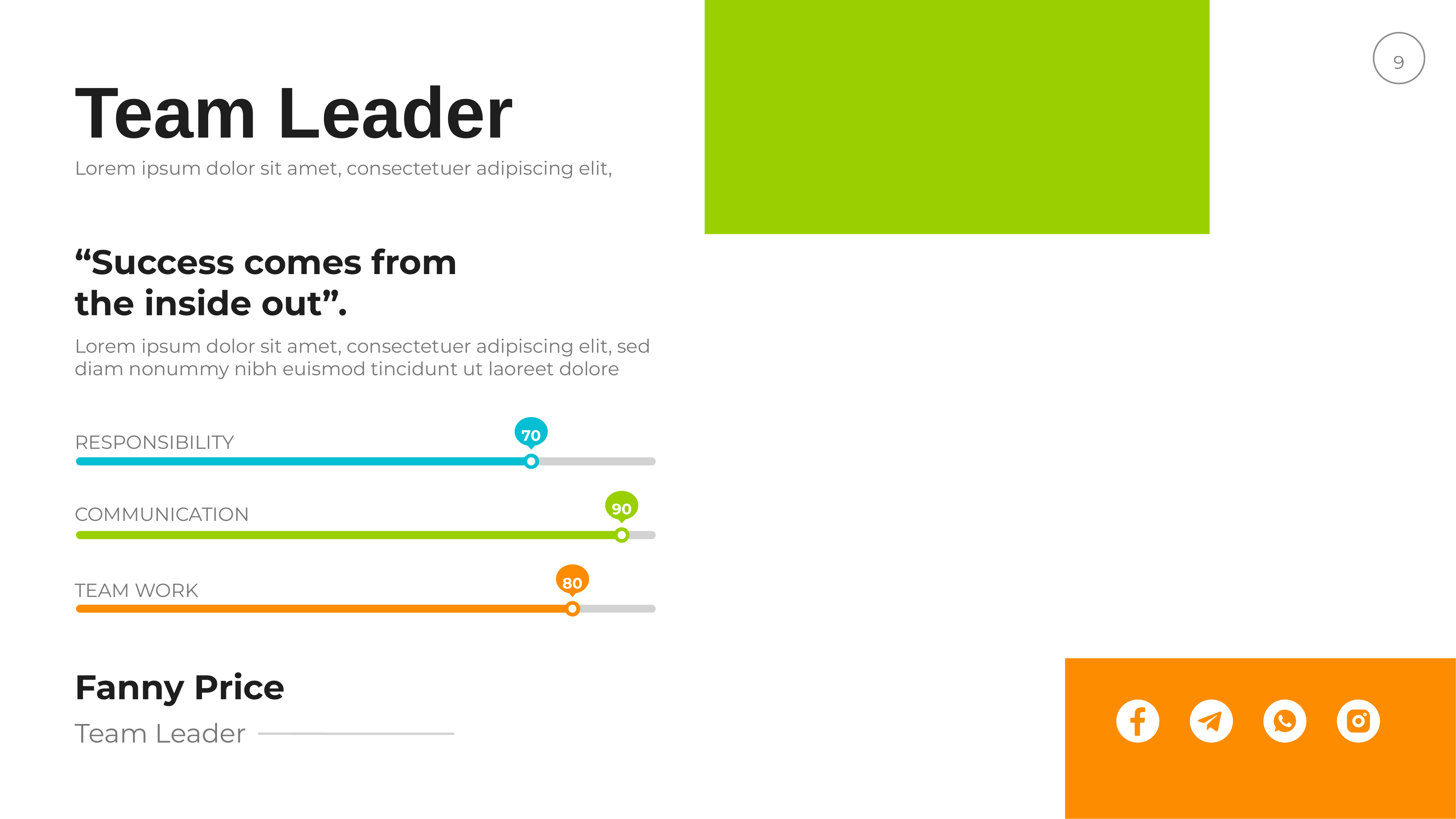

Team Leader

Lorem ipsum dolor sit amet, consectetuer adipiscing elit,
“Success comes from
the inside out”.
Lorem ipsum dolor sit amet, consectetuer adipiscing elit, sed diam nonummy nibh euismod tincidunt ut laoreet dolore
70
RESPONSIBILITY

90
COMMUNICATION

80
TEAM WORK

Fanny Price
Team Leader